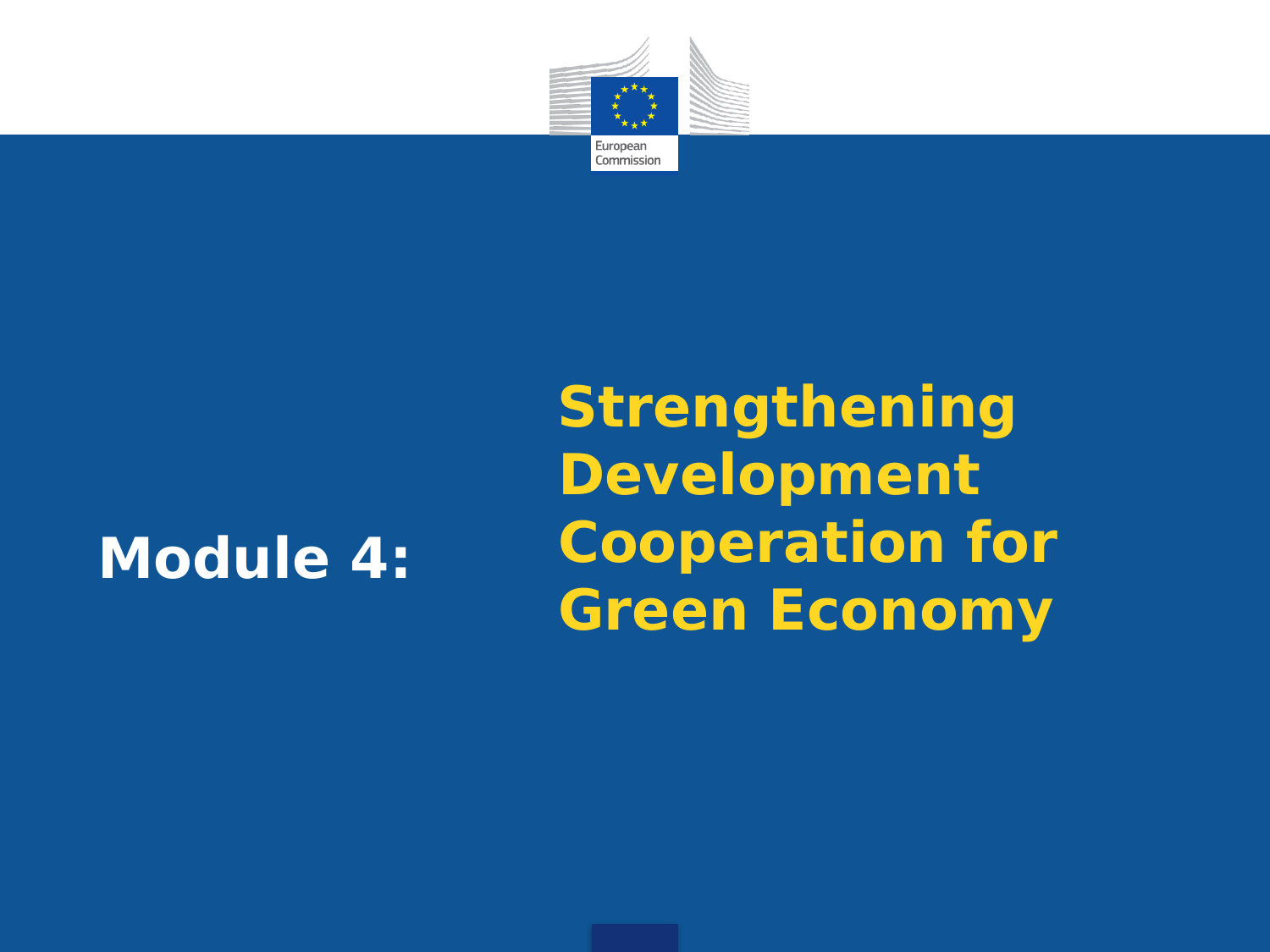

# Strengthening Development Cooperation for Green Economy
Module 4: